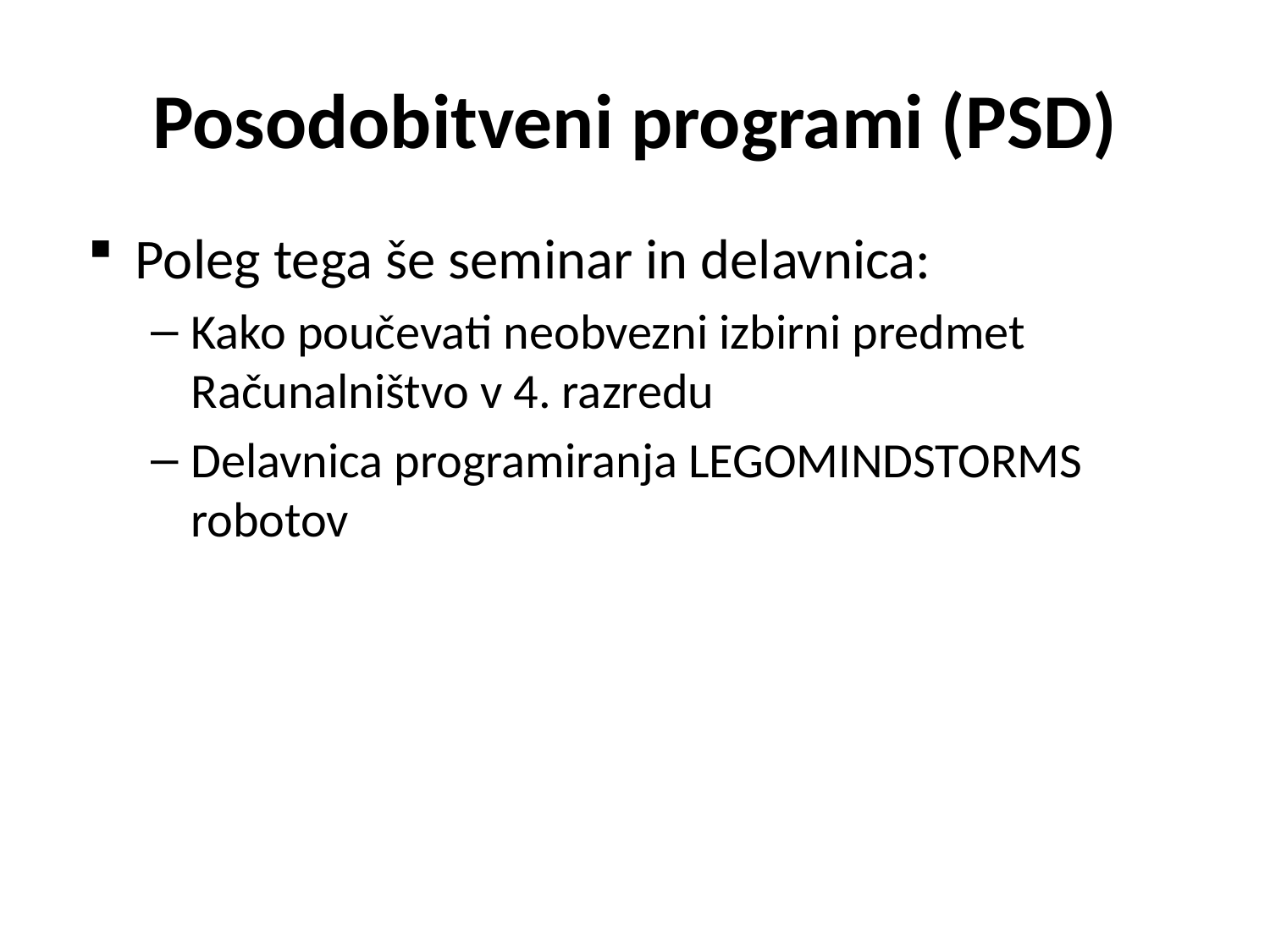

# Posodobitveni programi (PSD)
Poleg tega še seminar in delavnica:
Kako poučevati neobvezni izbirni predmet Računalništvo v 4. razredu
Delavnica programiranja LEGOMINDSTORMS robotov